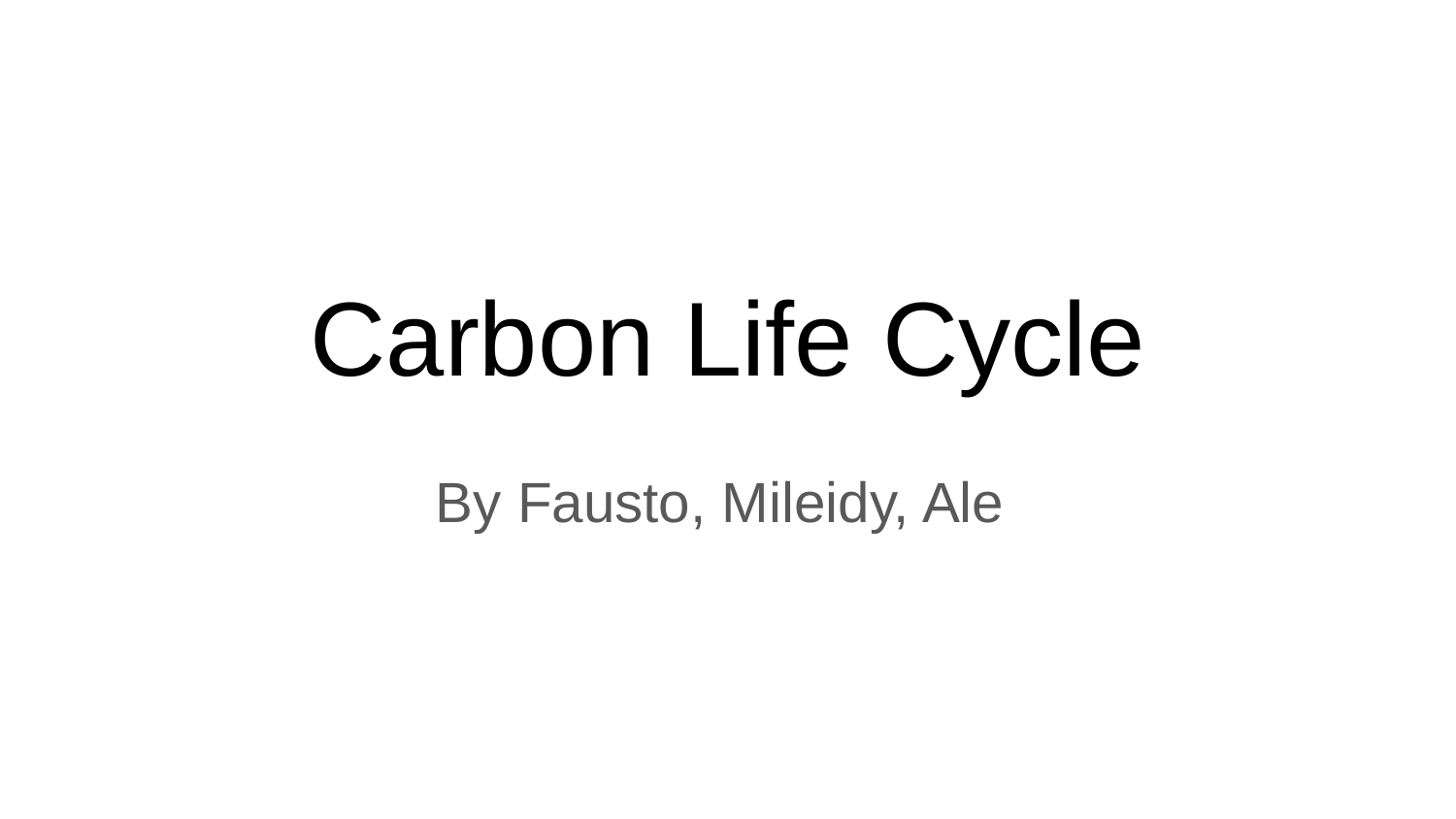

# Carbon Life Cycle
By Fausto, Mileidy, Ale